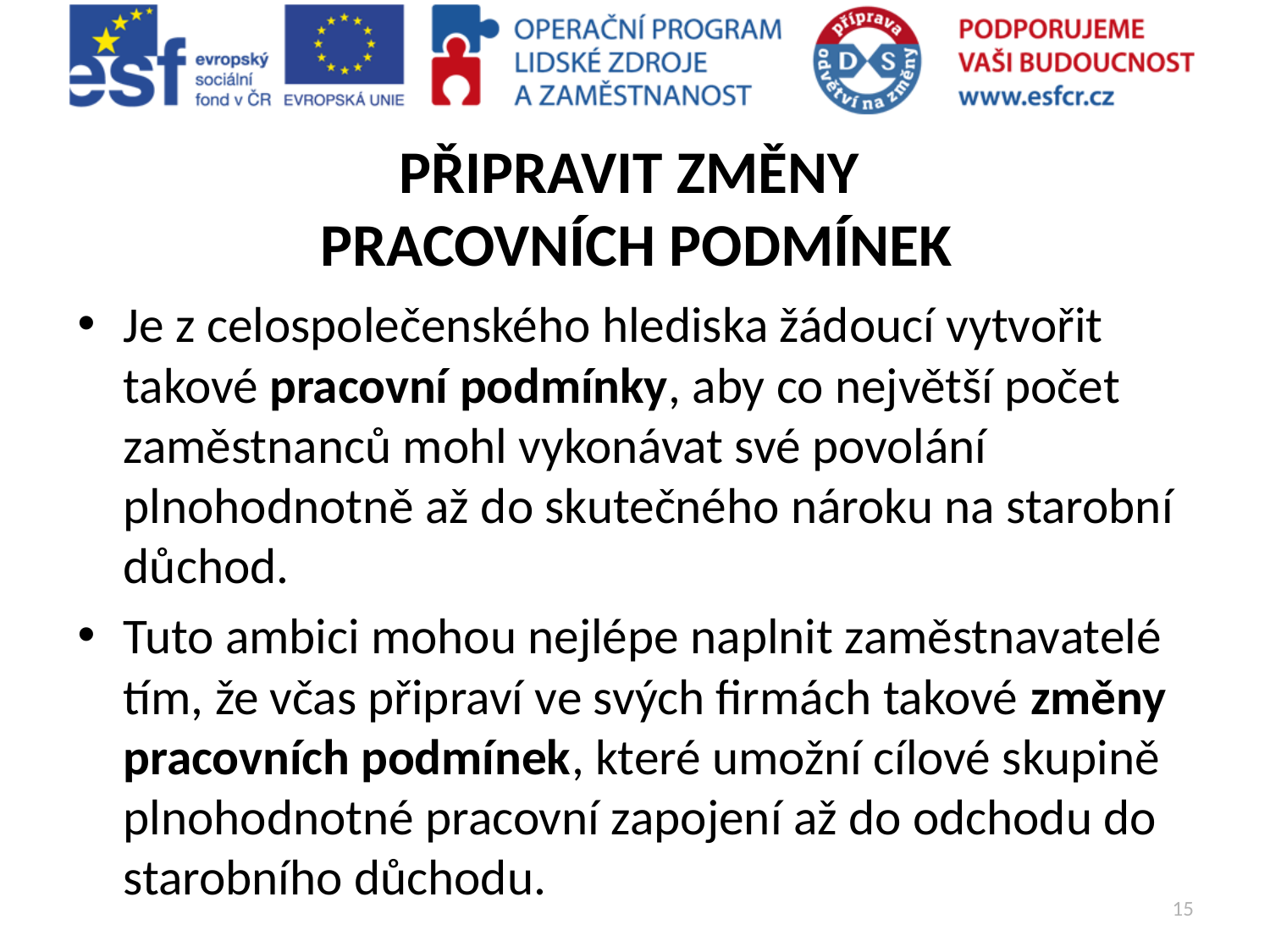

# PŘIPRAVIT ZMĚNY PRACOVNÍCH PODMÍNEK
Je z celospolečenského hlediska žádoucí vytvořit takové pracovní podmínky, aby co největší počet zaměstnanců mohl vykonávat své povolání plnohodnotně až do skutečného nároku na starobní důchod.
Tuto ambici mohou nejlépe naplnit zaměstnavatelé tím, že včas připraví ve svých firmách takové změny pracovních podmínek, které umožní cílové skupině plnohodnotné pracovní zapojení až do odchodu do starobního důchodu.
15